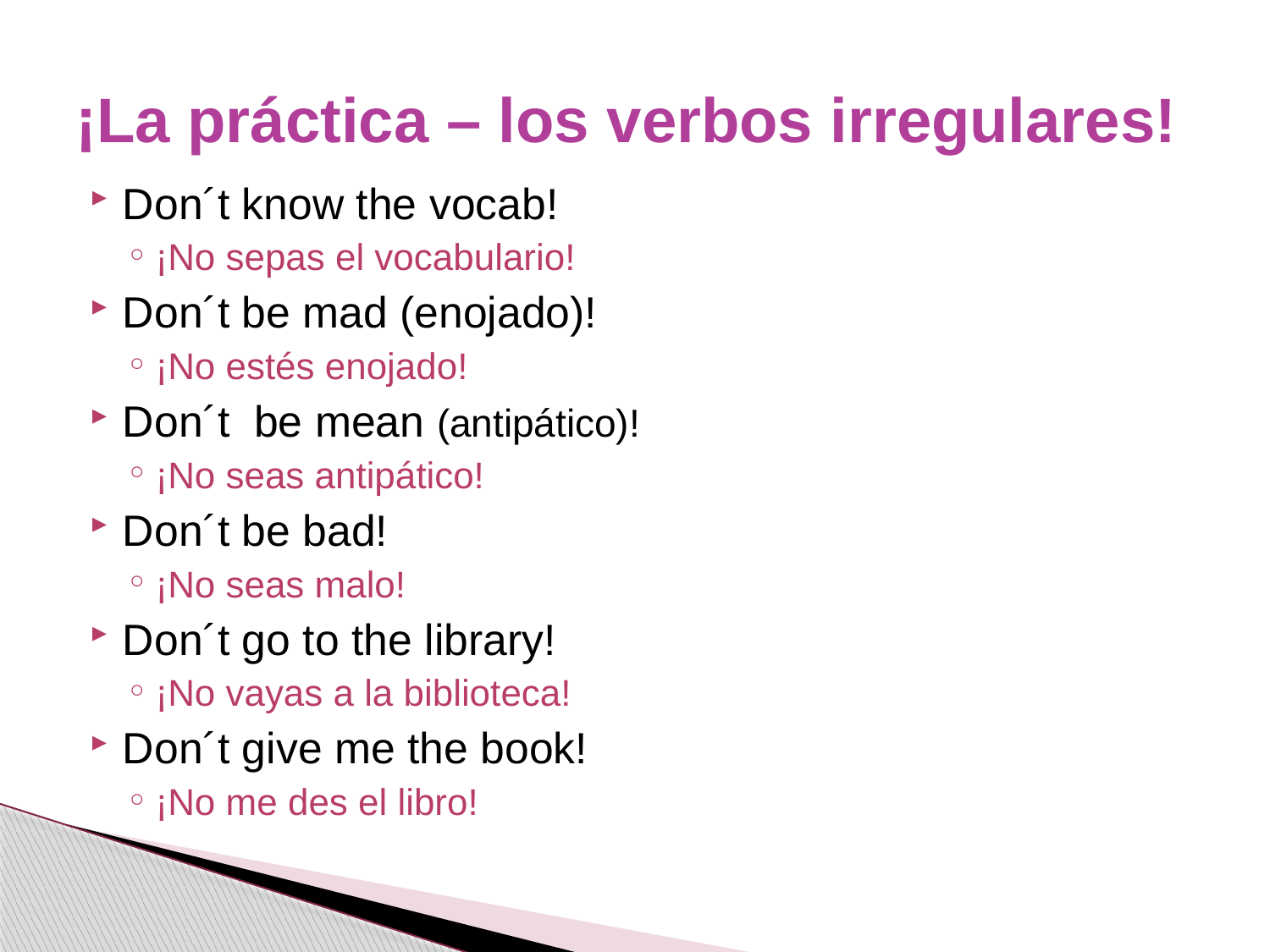

# ¡La práctica – los verbos irregulares!
Don´t know the vocab!
¡No sepas el vocabulario!
Don´t be mad (enojado)!
¡No estés enojado!
Don´t  be mean (antipático)!
¡No seas antipático!
Don´t be bad!
¡No seas malo!
Don´t go to the library!
¡No vayas a la biblioteca!
Don´t give me the book!
¡No me des el libro!